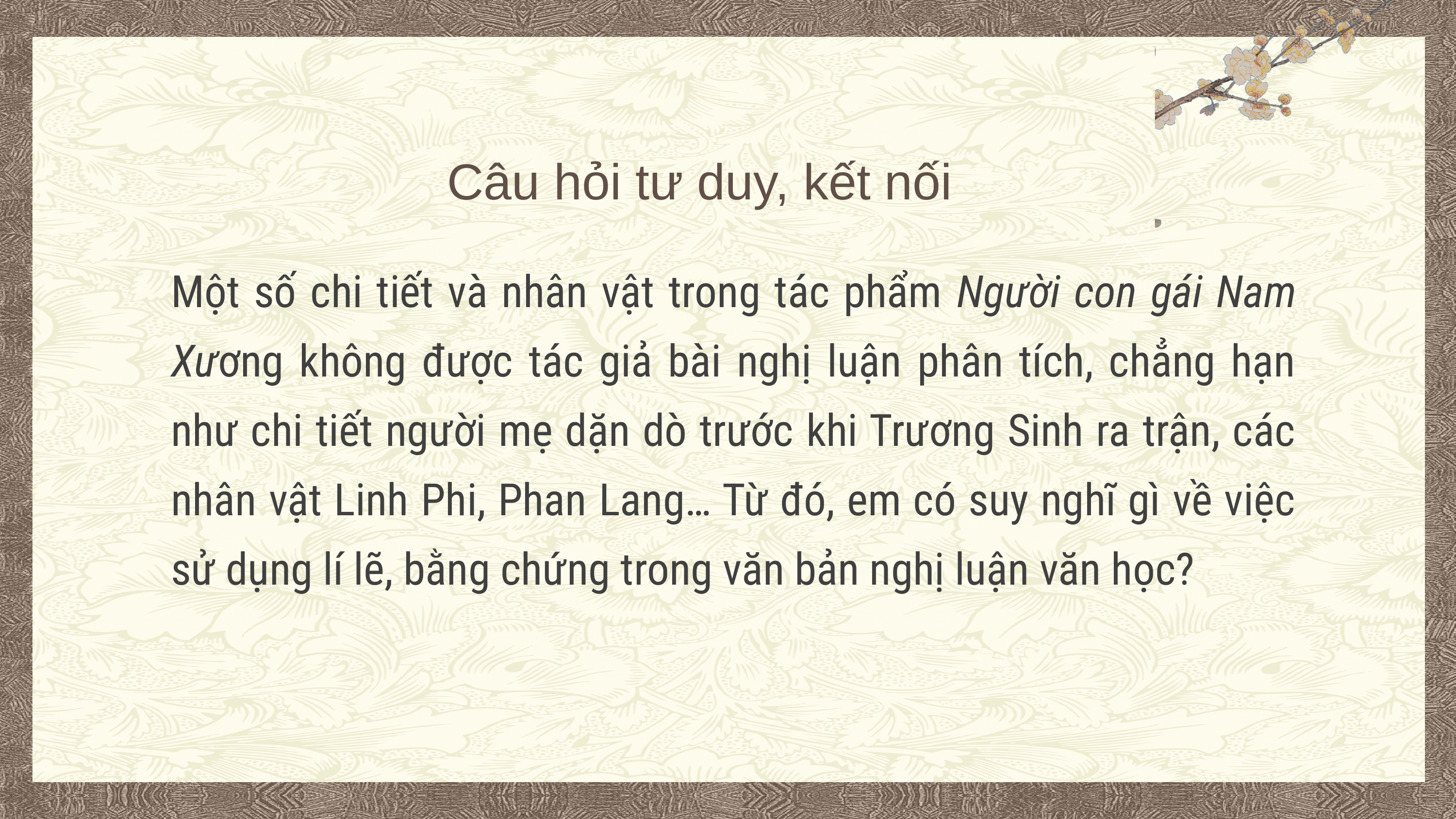

Câu hỏi tư duy, kết nối

Một số chi tiết và nhân vật trong tác phẩm Người con gái Nam Xương không được tác giả bài nghị luận phân tích, chẳng hạn như chi tiết người mẹ dặn dò trước khi Trương Sinh ra trận, các nhân vật Linh Phi, Phan Lang… Từ đó, em có suy nghĩ gì về việc sử dụng lí lẽ, bằng chứng trong văn bản nghị luận văn học?